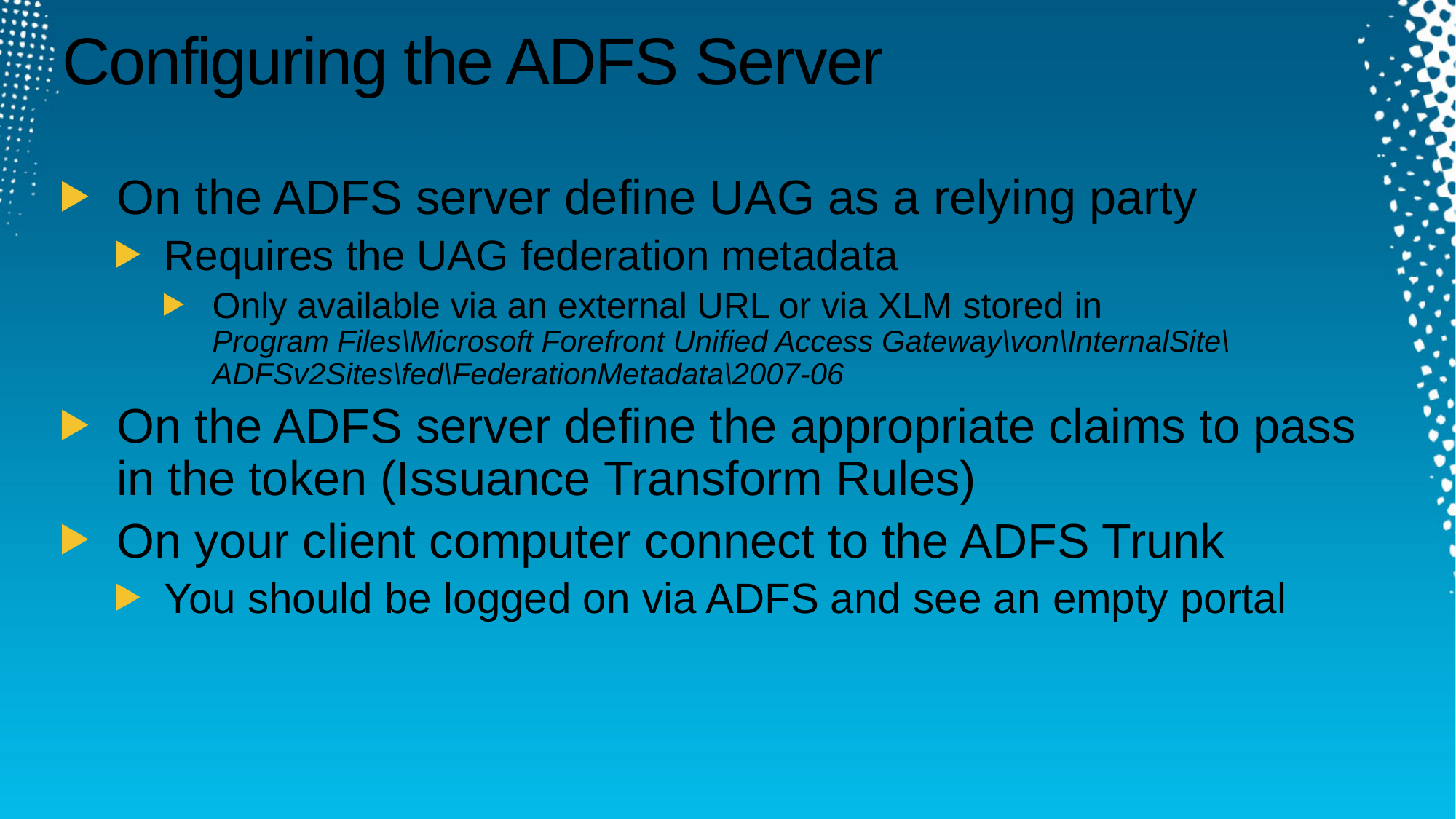

# Configuring the ADFS Server
On the ADFS server define UAG as a relying party
Requires the UAG federation metadata
Only available via an external URL or via XLM stored in
Program Files\Microsoft Forefront Unified Access Gateway\von\InternalSite\ADFSv2Sites\fed\FederationMetadata\2007-06
On the ADFS server define the appropriate claims to pass in the token (Issuance Transform Rules)
On your client computer connect to the ADFS Trunk
You should be logged on via ADFS and see an empty portal